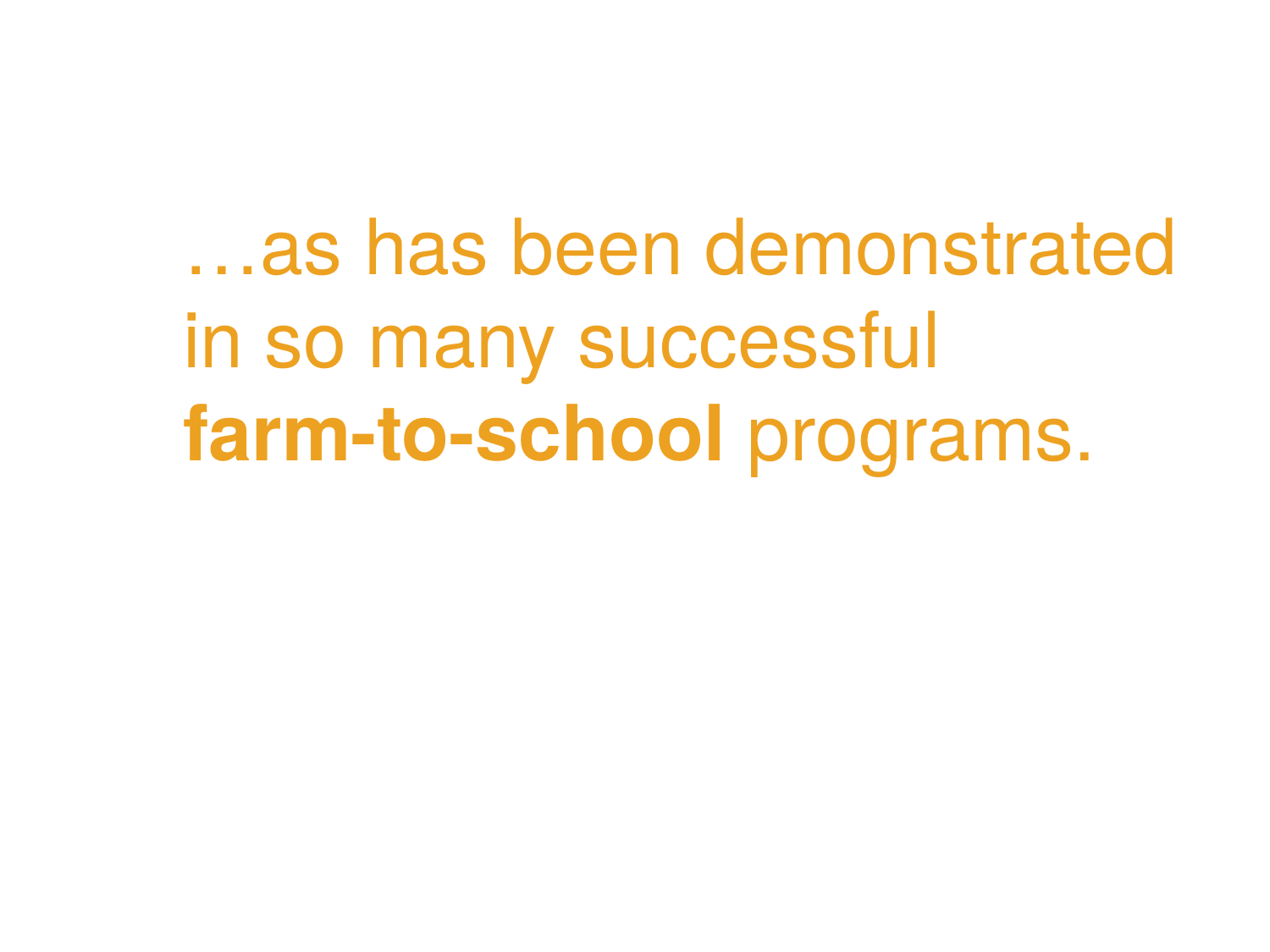

…as has been demonstrated in so many successful
farm-to-school programs.